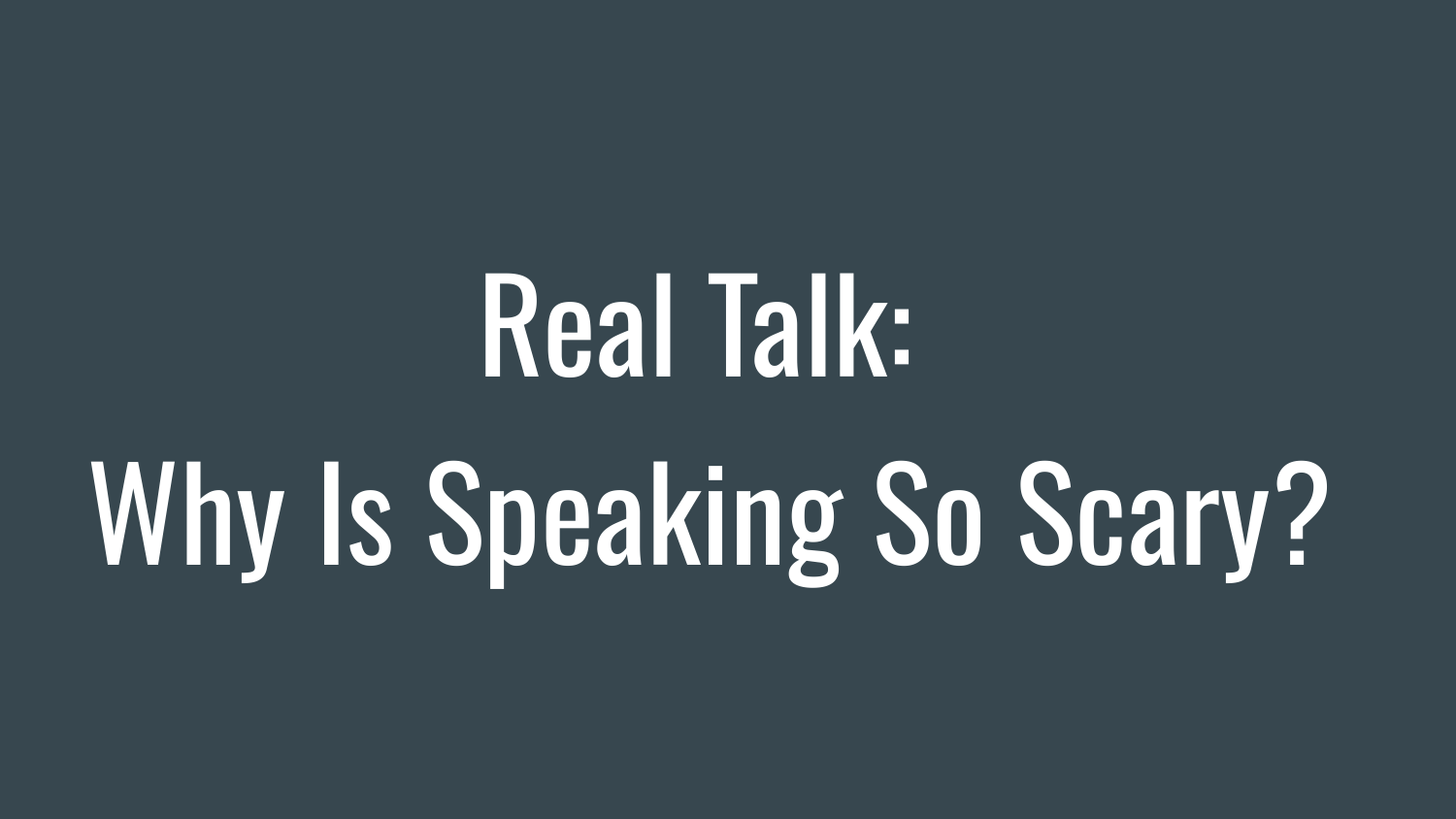

# Real Talk:
Why Is Speaking So Scary?